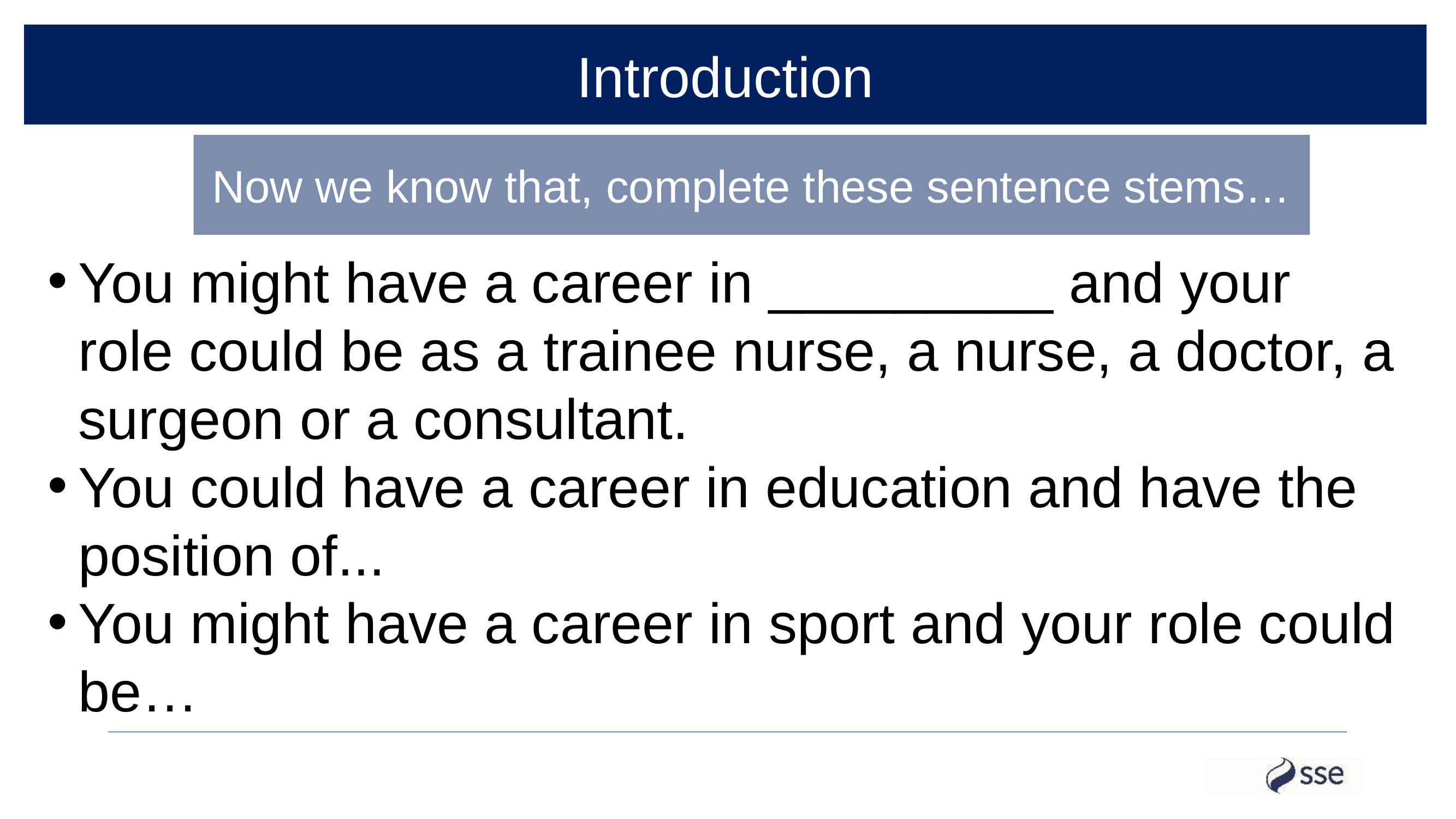

Introduction
Now we know that, complete these sentence stems…
You might have a career in _________ and your role could be as a trainee nurse, a nurse, a doctor, a surgeon or a consultant.
You could have a career in education and have the position of...
You might have a career in sport and your role could be…